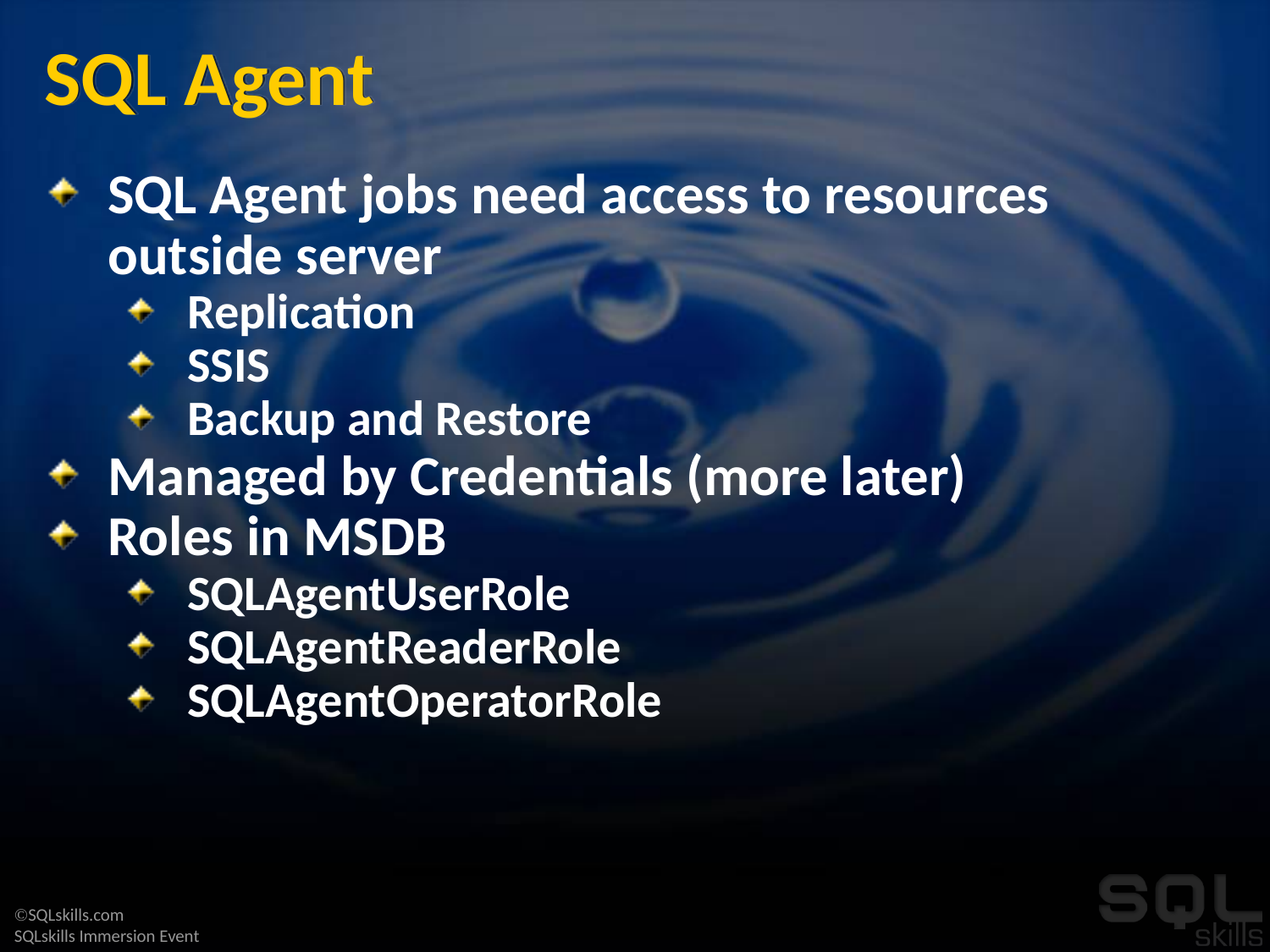

# SQL Agent
SQL Agent jobs need access to resources outside server
Replication
SSIS
Backup and Restore
Managed by Credentials (more later)
Roles in MSDB
SQLAgentUserRole
SQLAgentReaderRole
SQLAgentOperatorRole